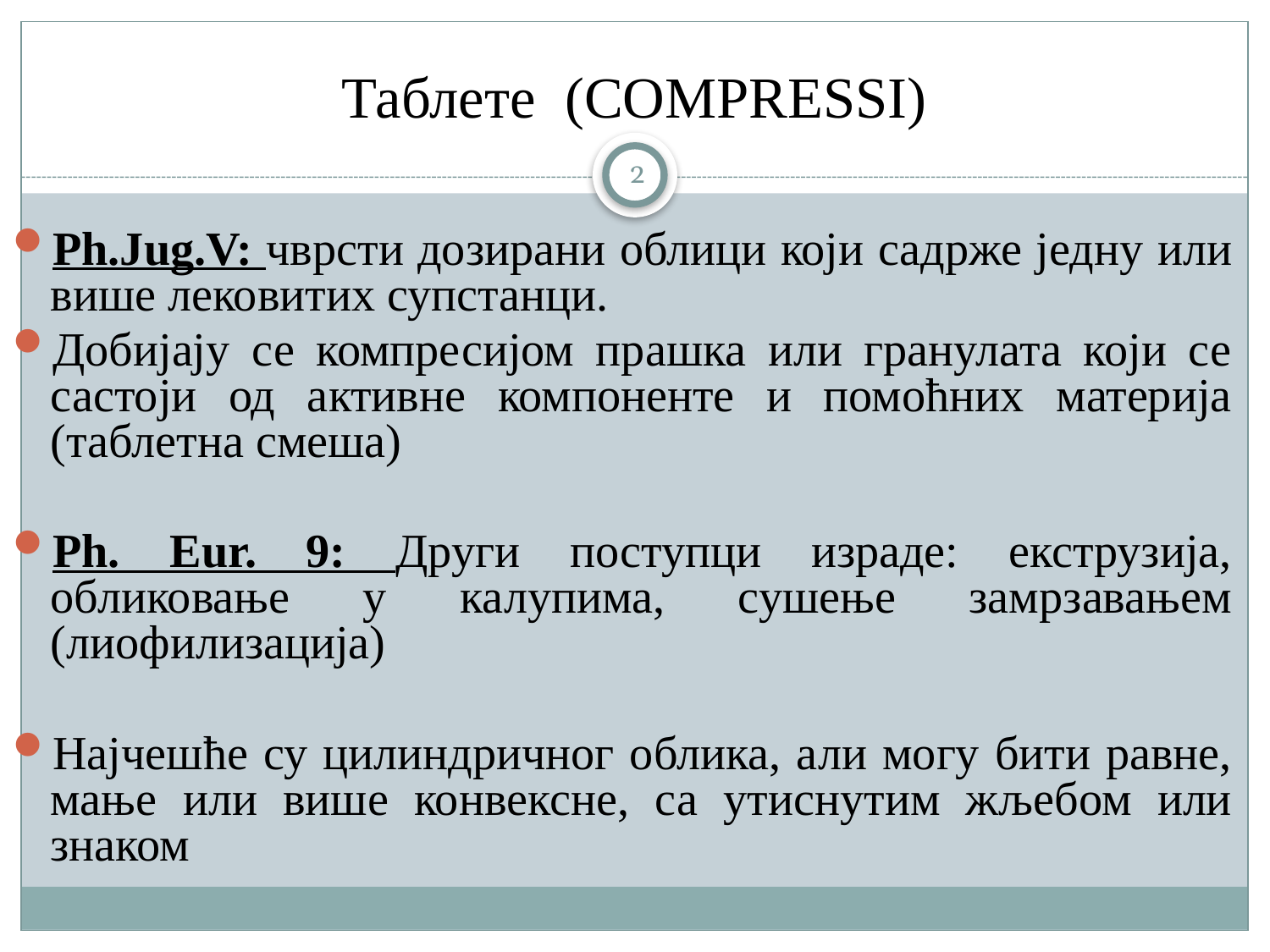

# Таблете  (COMPRESSI)
2
Ph.Jug.V: чврсти дозирани облици који садрже једну или више лековитих супстанци.
Добијају се компресијом прашка или гранулата који се састоји од активне компоненте и помоћних материја (таблетна смеша)

Ph. Eur. 9: Други поступци израде: екструзија, обликовање у калупима, сушење замрзавањем (лиофилизација)

Најчешће су цилиндричног облика, али могу бити равне, мање или више конвексне, са утиснутим жљебом или знаком